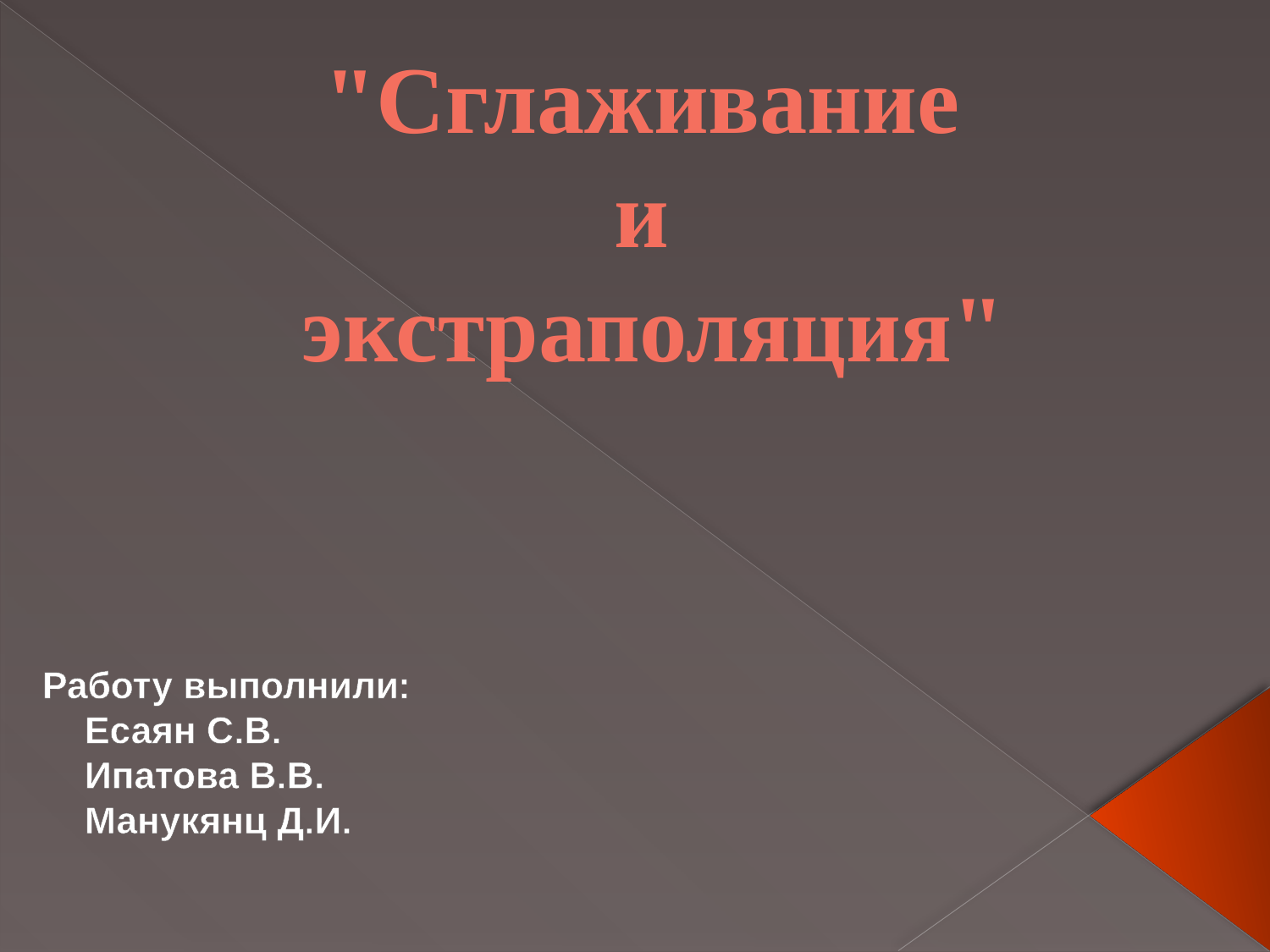

# "Сглаживание и экстраполяция"
Работу выполнили:
    Есаян С.В.
    Ипатова В.В.
    Манукянц Д.И.